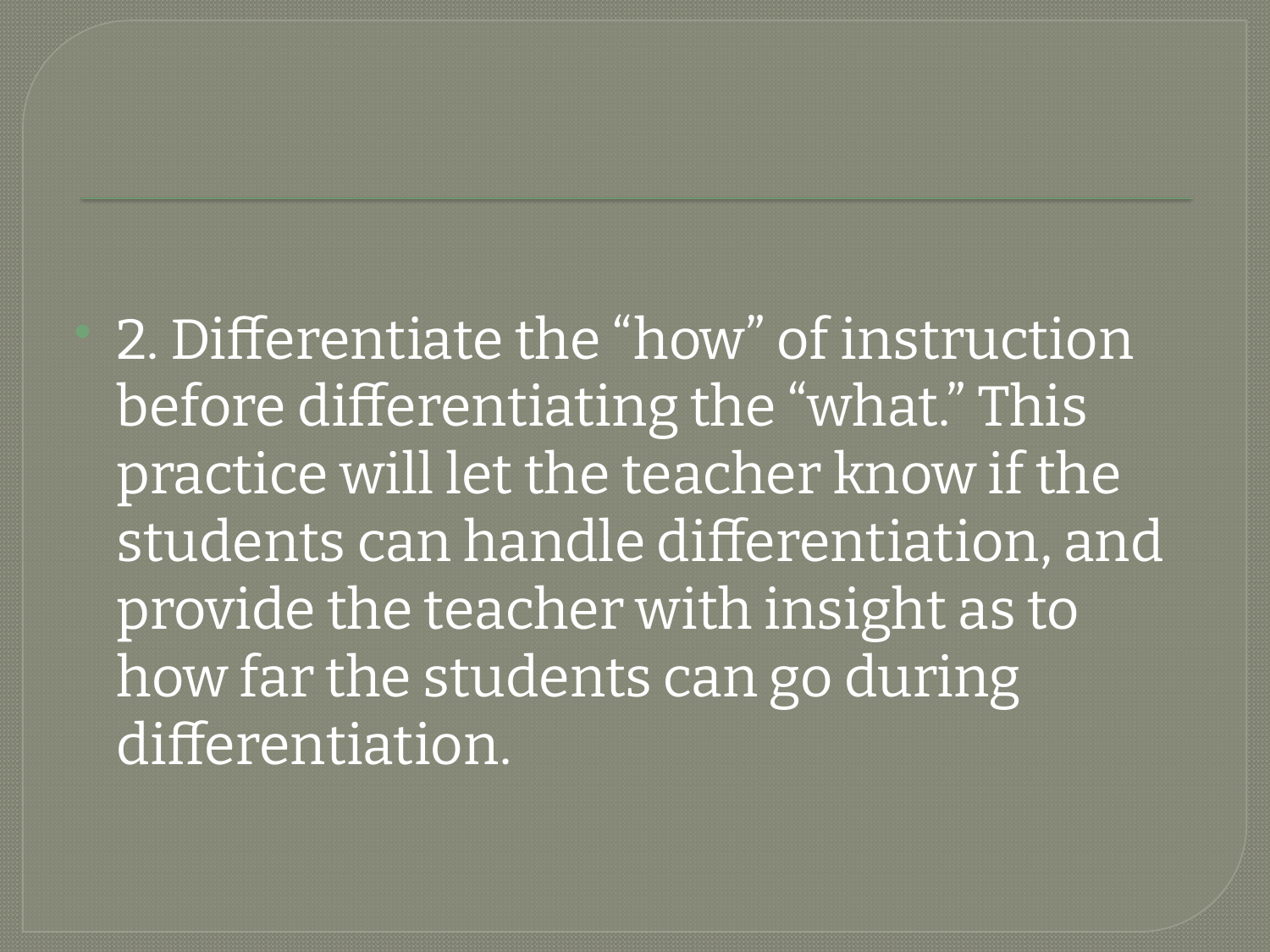

#

2. Differentiate the “how” of instruction before differentiating the “what.” This practice will let the teacher know if the students can handle differentiation, and provide the teacher with insight as to how far the students can go during differentiation.